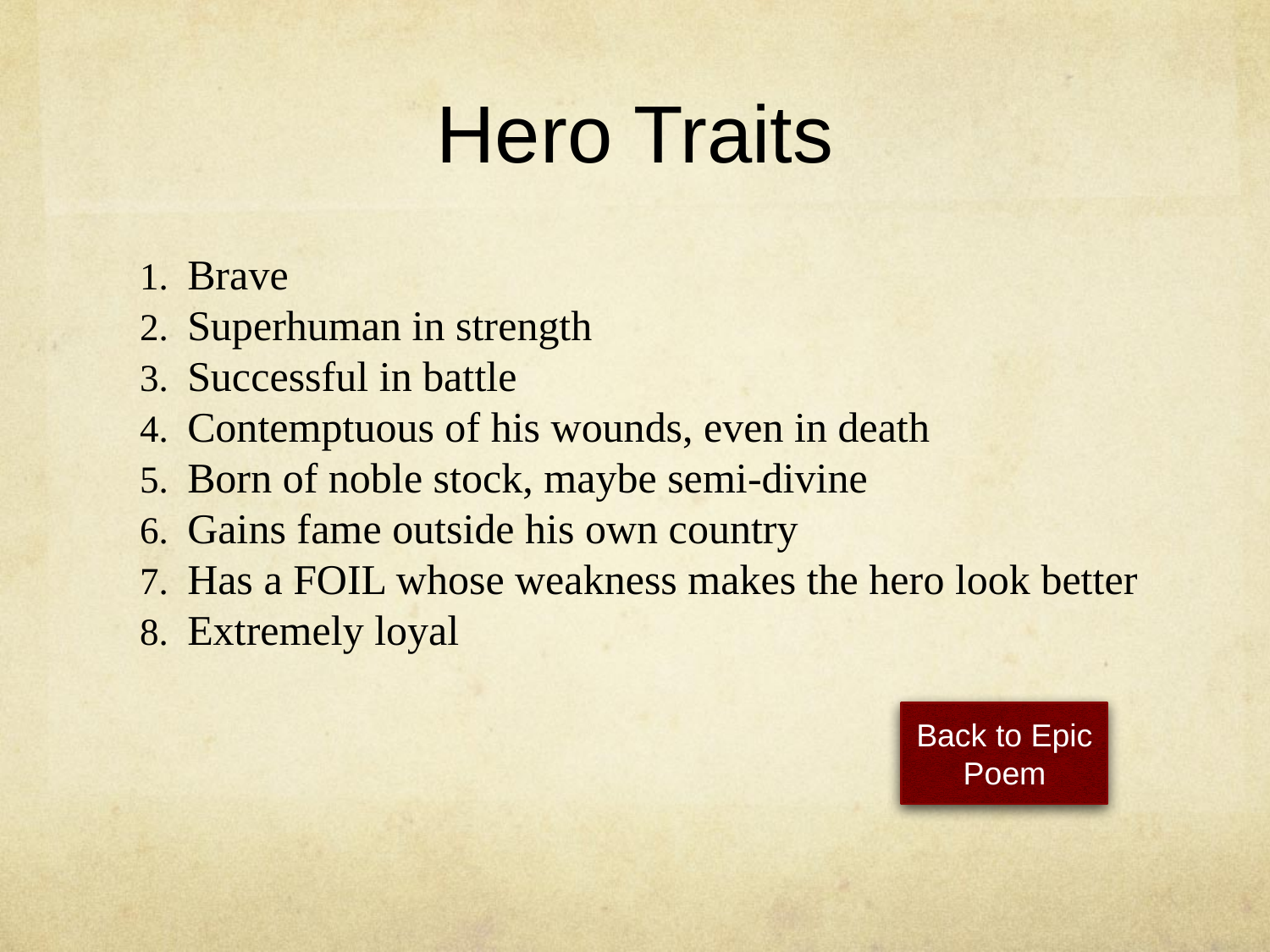

# Hero Traits
Brave
Superhuman in strength
Successful in battle
Contemptuous of his wounds, even in death
Born of noble stock, maybe semi-divine
Gains fame outside his own country
Has a FOIL whose weakness makes the hero look better
Extremely loyal

Back to Epic Poem